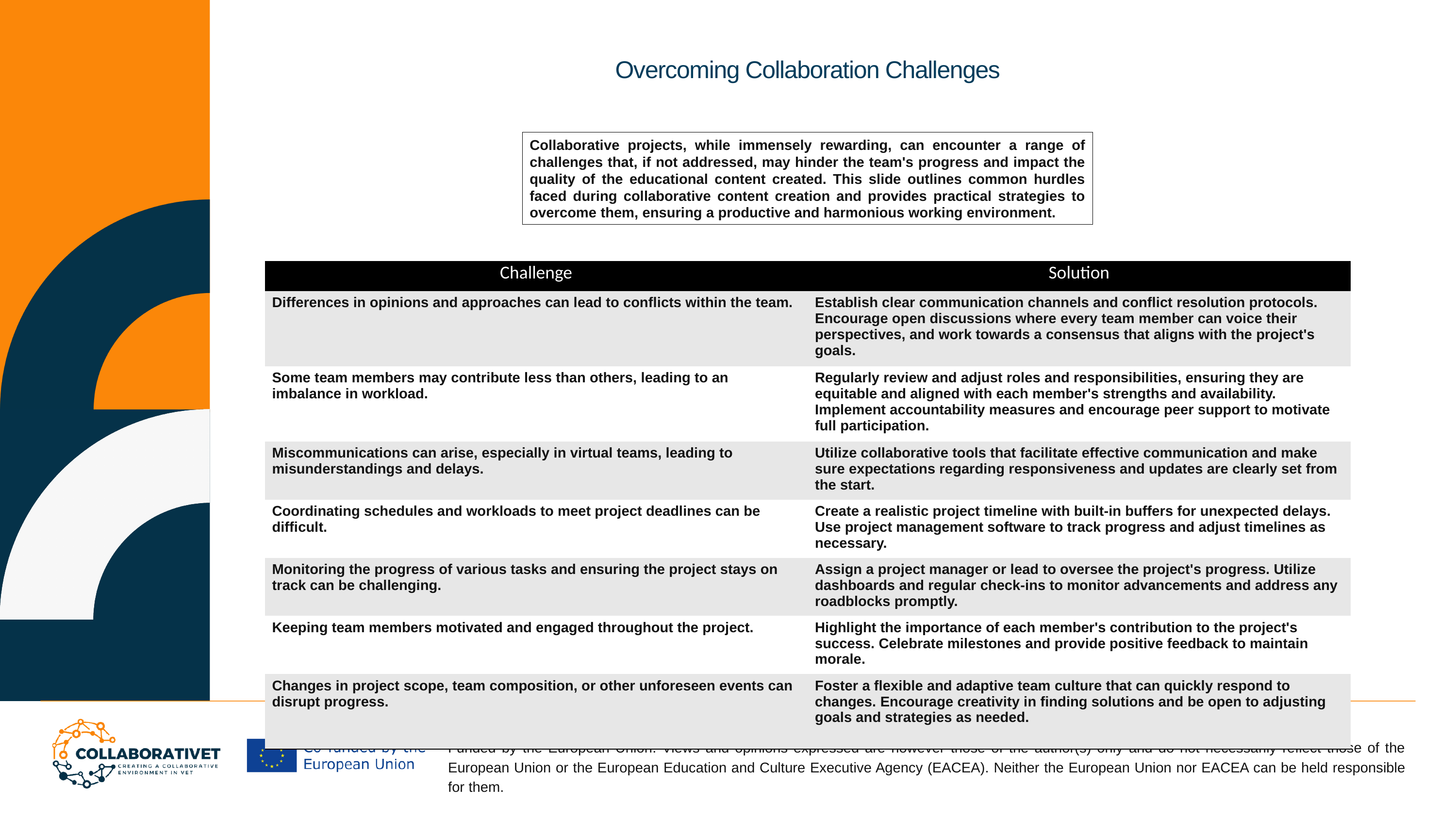

Overcoming Collaboration Challenges

Collaborative projects, while immensely rewarding, can encounter a range of challenges that, if not addressed, may hinder the team's progress and impact the quality of the educational content created. This slide outlines common hurdles faced during collaborative content creation and provides practical strategies to overcome them, ensuring a productive and harmonious working environment.

| Challenge | Solution |
| --- | --- |
| Differences in opinions and approaches can lead to conflicts within the team. | Establish clear communication channels and conflict resolution protocols. Encourage open discussions where every team member can voice their perspectives, and work towards a consensus that aligns with the project's goals. |
| Some team members may contribute less than others, leading to an imbalance in workload. | Regularly review and adjust roles and responsibilities, ensuring they are equitable and aligned with each member's strengths and availability. Implement accountability measures and encourage peer support to motivate full participation. |
| Miscommunications can arise, especially in virtual teams, leading to misunderstandings and delays. | Utilize collaborative tools that facilitate effective communication and make sure expectations regarding responsiveness and updates are clearly set from the start. |
| Coordinating schedules and workloads to meet project deadlines can be difficult. | Create a realistic project timeline with built-in buffers for unexpected delays. Use project management software to track progress and adjust timelines as necessary. |
| Monitoring the progress of various tasks and ensuring the project stays on track can be challenging. | Assign a project manager or lead to oversee the project's progress. Utilize dashboards and regular check-ins to monitor advancements and address any roadblocks promptly. |
| Keeping team members motivated and engaged throughout the project. | Highlight the importance of each member's contribution to the project's success. Celebrate milestones and provide positive feedback to maintain morale. |
| Changes in project scope, team composition, or other unforeseen events can disrupt progress. | Foster a flexible and adaptive team culture that can quickly respond to changes. Encourage creativity in finding solutions and be open to adjusting goals and strategies as needed. |

Funded by the European Union. Views and opinions expressed are however those of the author(s) only and do not necessarily reflect those of the European Union or the European Education and Culture Executive Agency (EACEA). Neither the European Union nor EACEA can be held responsible for them.